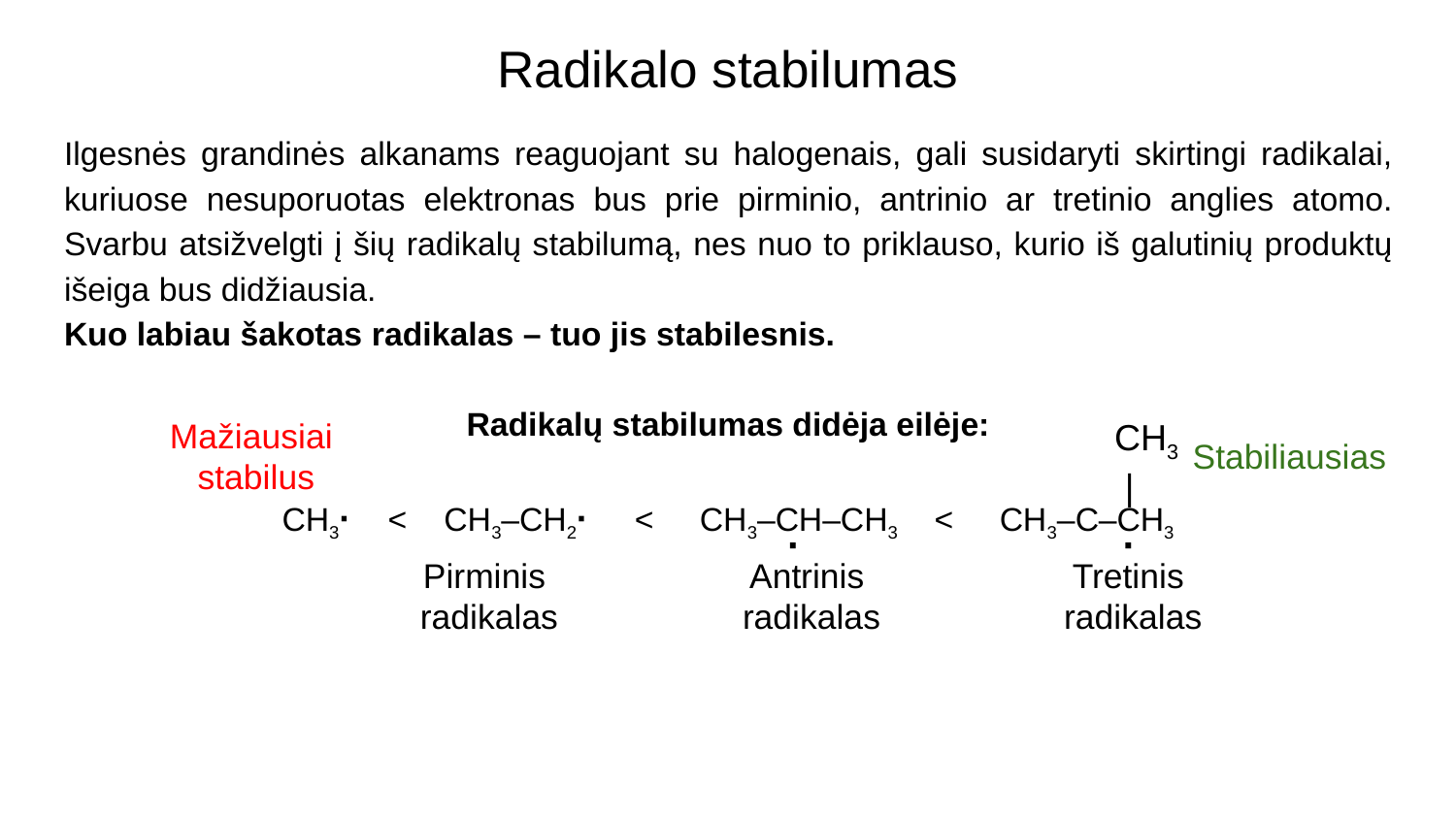

# Radikalo stabilumas
Ilgesnės grandinės alkanams reaguojant su halogenais, gali susidaryti skirtingi radikalai, kuriuose nesuporuotas elektronas bus prie pirminio, antrinio ar tretinio anglies atomo. Svarbu atsižvelgti į šių radikalų stabilumą, nes nuo to priklauso, kurio iš galutinių produktų išeiga bus didžiausia.
Kuo labiau šakotas radikalas – tuo jis stabilesnis.

Radikalų stabilumas didėja eilėje:

CH3·    <    CH3–CH2·     <     CH3–CH–CH3    <     CH3–C–CH3
Mažiausiai
stabilus
CH3
 |
Stabiliausias
·
·
Pirminis
radikalas
Antrinis
radikalas
Tretinis
radikalas